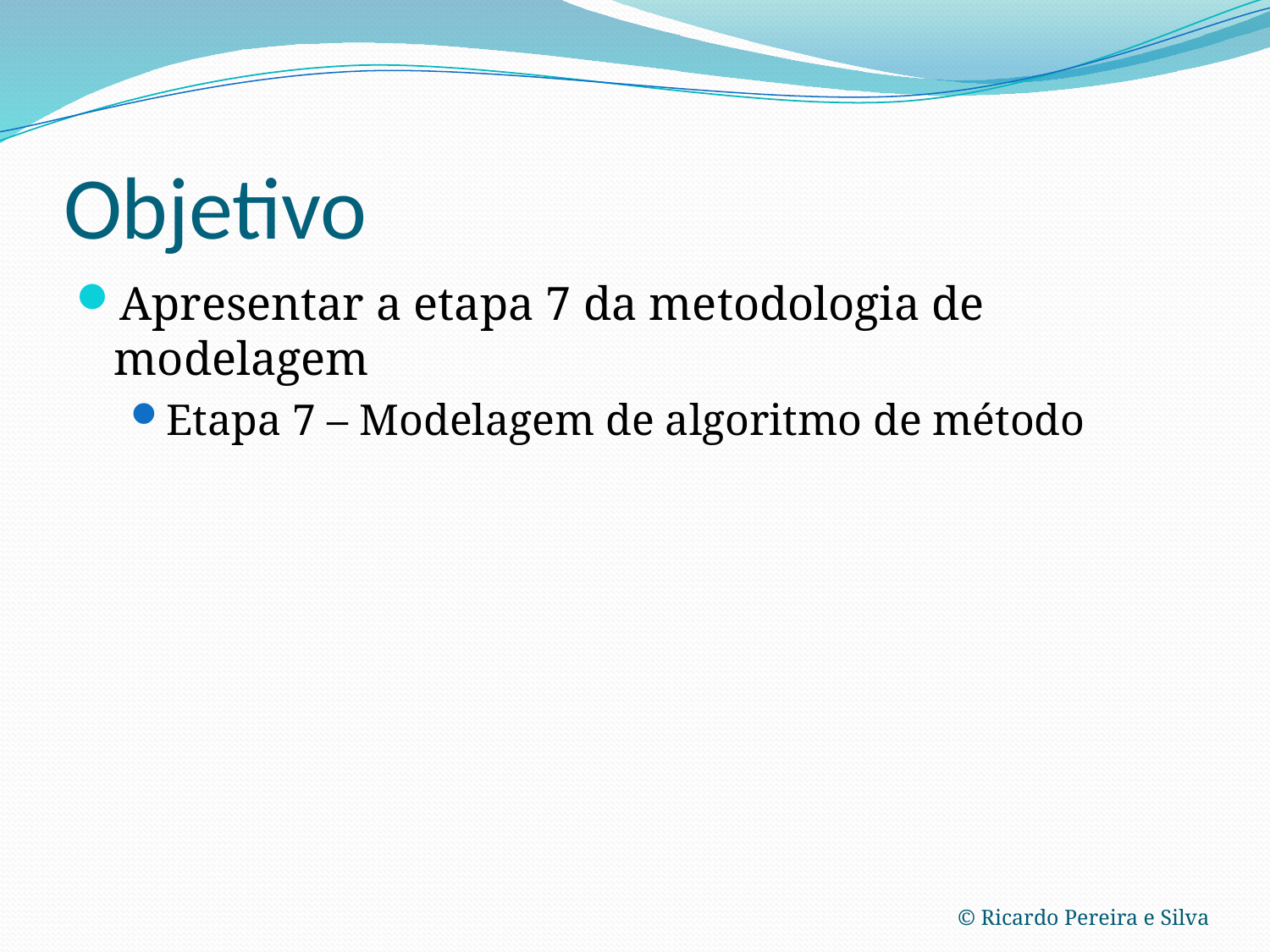

# Objetivo
Apresentar a etapa 7 da metodologia de modelagem
Etapa 7 – Modelagem de algoritmo de método
© Ricardo Pereira e Silva